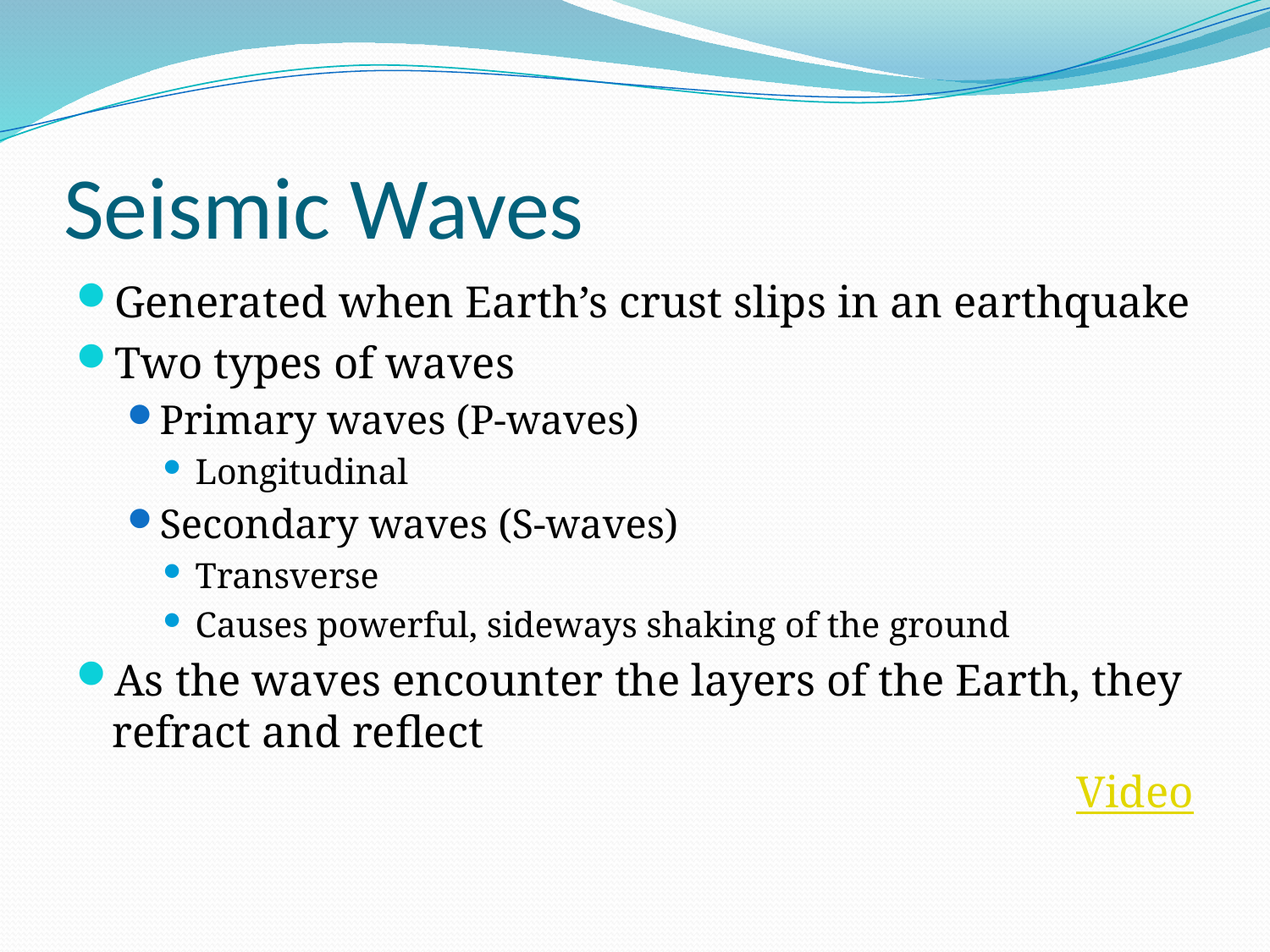

# Seismic Waves
Generated when Earth’s crust slips in an earthquake
Two types of waves
Primary waves (P-waves)
Longitudinal
Secondary waves (S-waves)
Transverse
Causes powerful, sideways shaking of the ground
As the waves encounter the layers of the Earth, they refract and reflect
Video